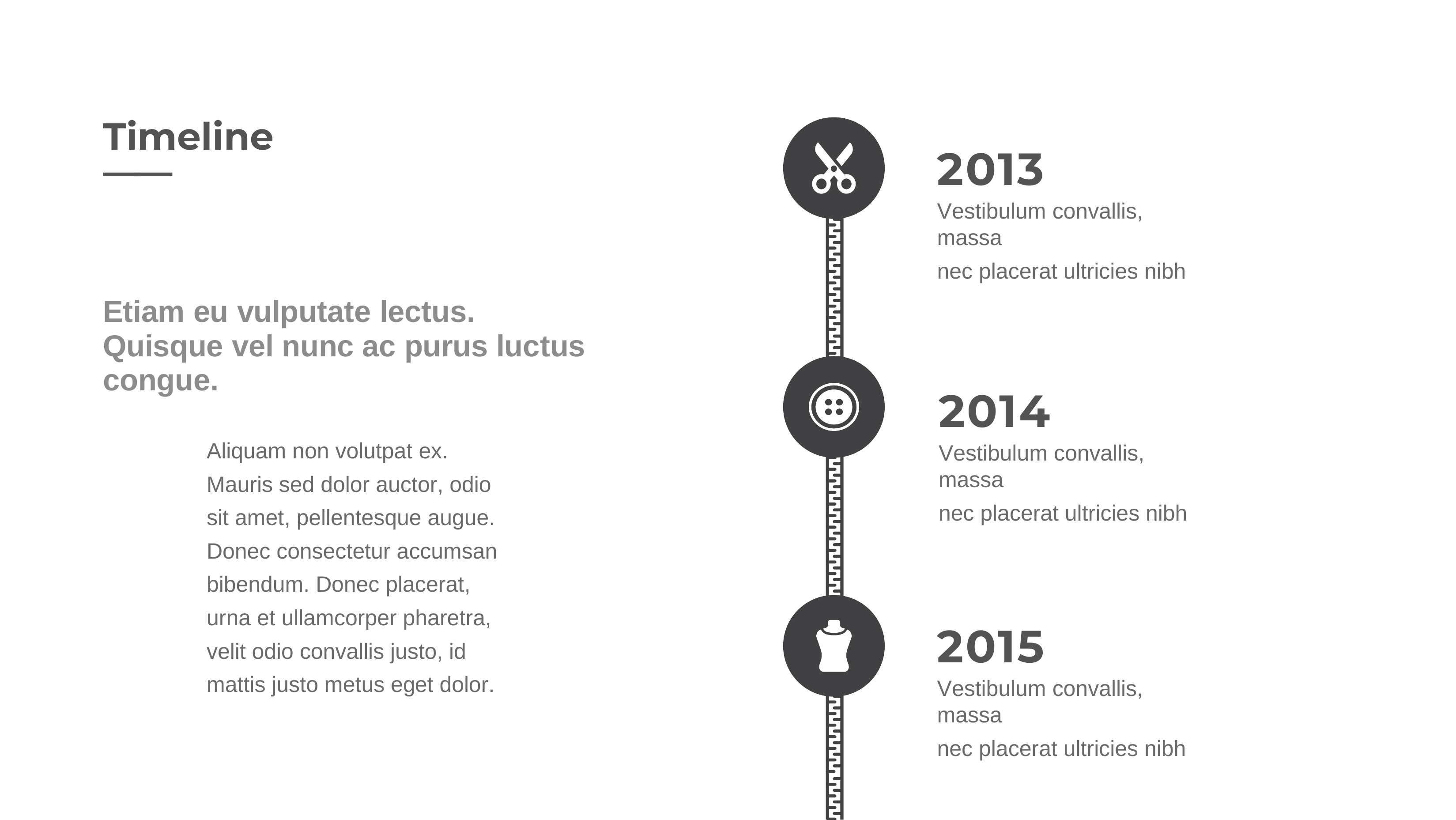

Timeline
——

2013
Vestibulum convallis, massa

nec placerat ultricies nibh

Etiam eu vulputate lectus. Quisque vel nunc ac purus luctus congue.

2014
Vestibulum convallis, massa

nec placerat ultricies nibh

Aliquam non volutpat ex. Mauris sed dolor auctor, odio sit amet, pellentesque augue. Donec consectetur accumsan bibendum. Donec placerat, urna et ullamcorper pharetra, velit odio convallis justo, id mattis justo metus eget dolor.

2015
Vestibulum convallis, massa

nec placerat ultricies nibh